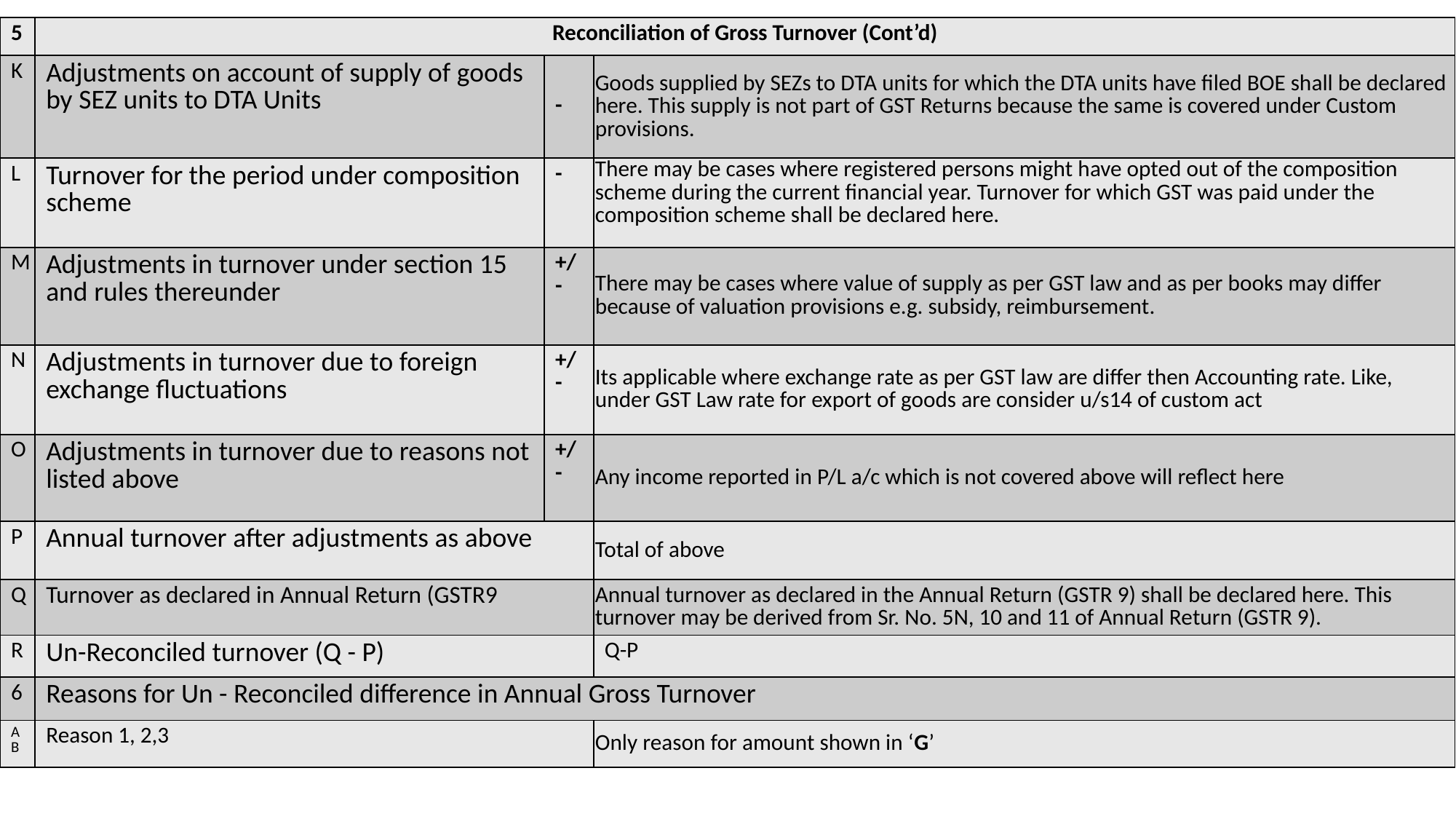

| 5 | Reconciliation of Gross Turnover (Cont’d) |  |  |
| --- | --- | --- | --- |
| K | Adjustments on account of supply of goods by SEZ units to DTA Units | - | Goods supplied by SEZs to DTA units for which the DTA units have filed BOE shall be declared here. This supply is not part of GST Returns because the same is covered under Custom provisions. |
| L | Turnover for the period under composition scheme | - | There may be cases where registered persons might have opted out of the composition scheme during the current financial year. Turnover for which GST was paid under the composition scheme shall be declared here. |
| M | Adjustments in turnover under section 15 and rules thereunder | +/- | There may be cases where value of supply as per GST law and as per books may differ because of valuation provisions e.g. subsidy, reimbursement. |
| N | Adjustments in turnover due to foreign exchange fluctuations | +/- | Its applicable where exchange rate as per GST law are differ then Accounting rate. Like, under GST Law rate for export of goods are consider u/s14 of custom act |
| O | Adjustments in turnover due to reasons not listed above | +/- | Any income reported in P/L a/c which is not covered above will reflect here |
| P | Annual turnover after adjustments as above |  | Total of above |
| Q | Turnover as declared in Annual Return (GSTR9 |  | Annual turnover as declared in the Annual Return (GSTR 9) shall be declared here. This turnover may be derived from Sr. No. 5N, 10 and 11 of Annual Return (GSTR 9). |
| R | Un-Reconciled turnover (Q - P) |  | Q-P |
| 6 | Reasons for Un - Reconciled difference in Annual Gross Turnover |  |  |
| AB | Reason 1, 2,3 |  | Only reason for amount shown in ‘G’ |